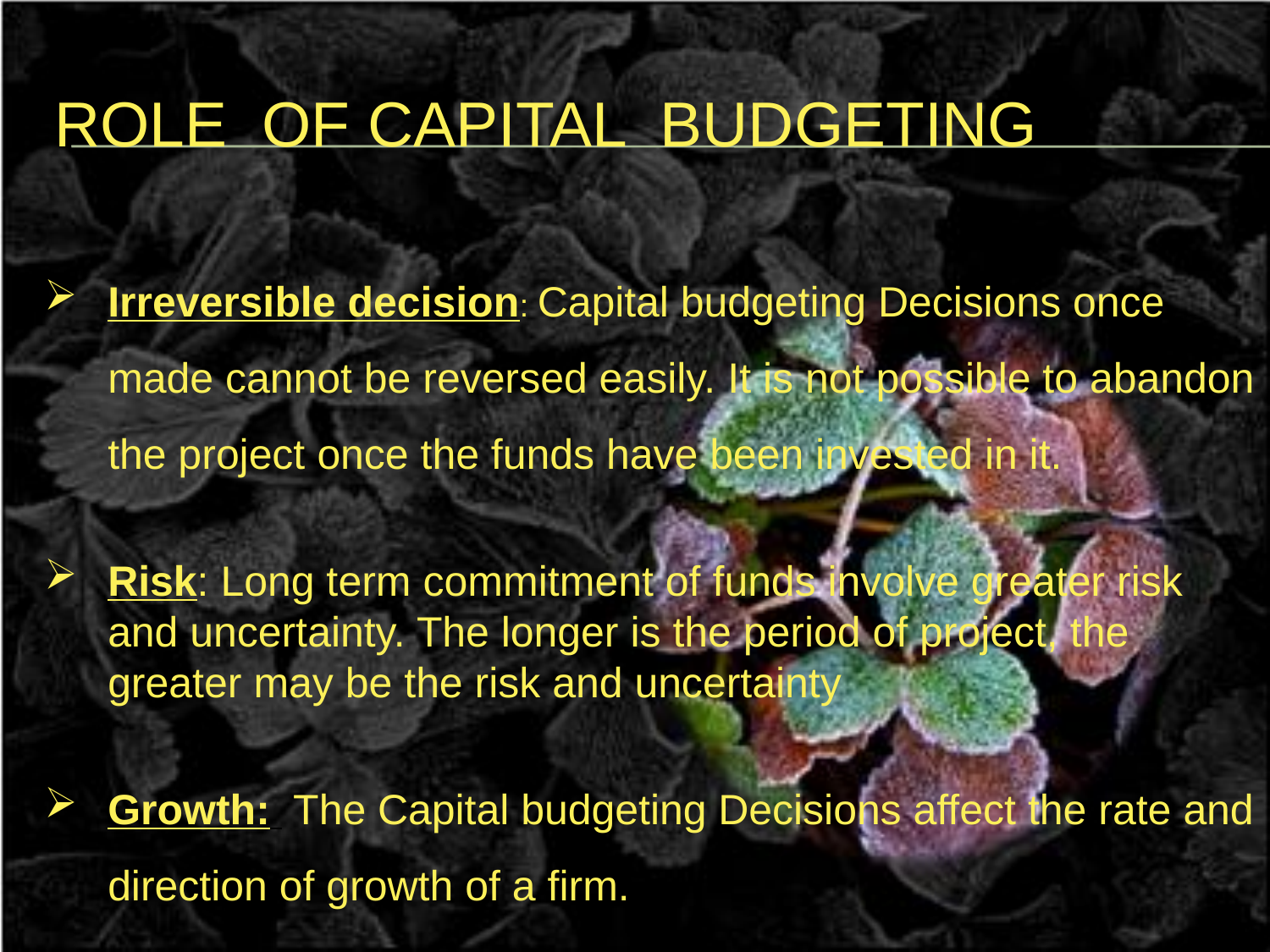

# Role  of Capital  Budgeting
Irreversible decision: Capital budgeting Decisions once made cannot be reversed easily. It is not possible to abandon the project once the funds have been invested in it.

Risk: Long term commitment of funds involve greater risk and uncertainty. The longer is the period of project, the greater may be the risk and uncertainty

Growth:  The Capital budgeting Decisions affect the rate and direction of growth of a firm.